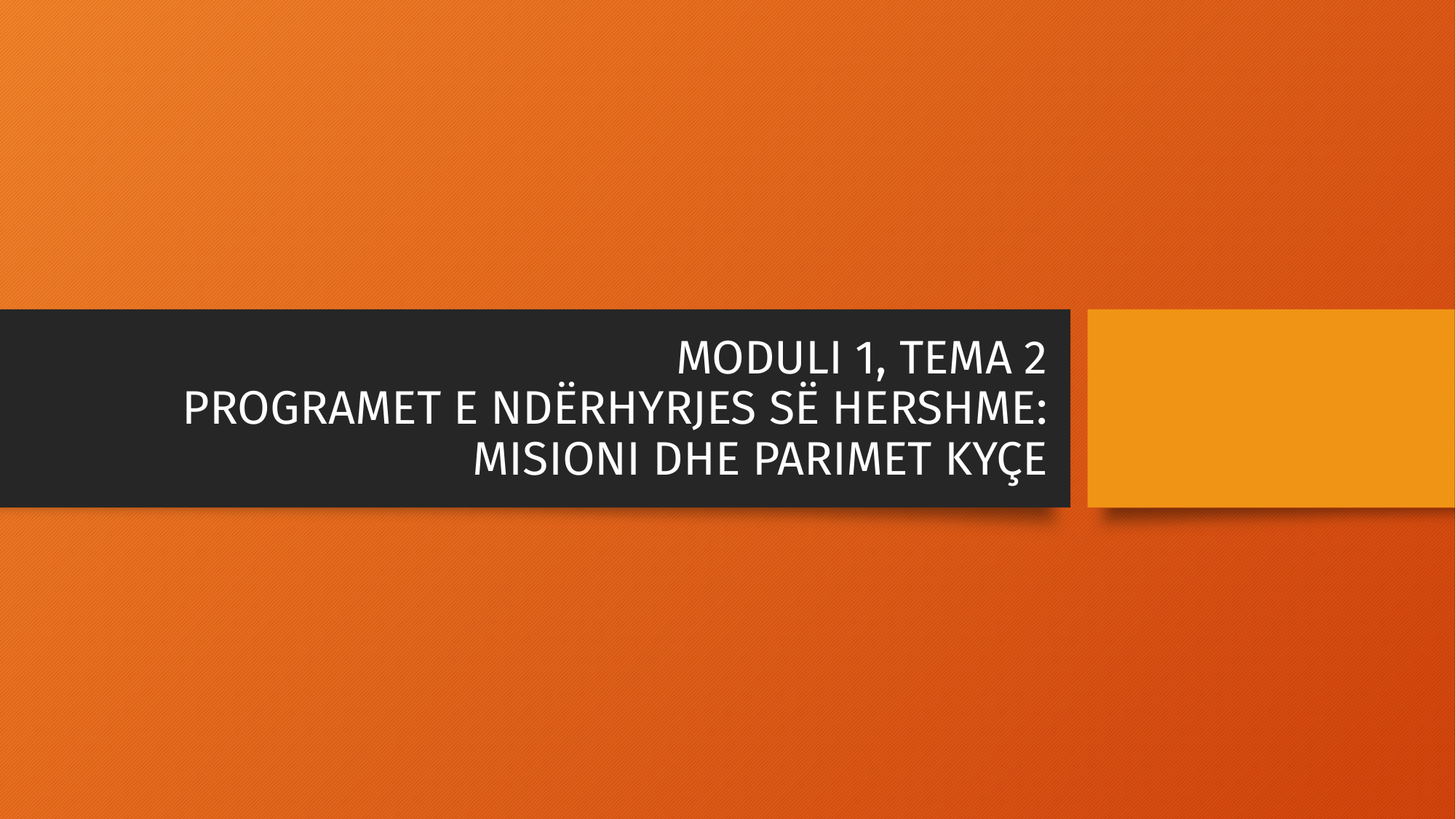

# MODULI 1, TEMA 2 PROGRAMET E NDËRHYRJES SË HERSHME: MISIONI DHE PARIMET KYÇE